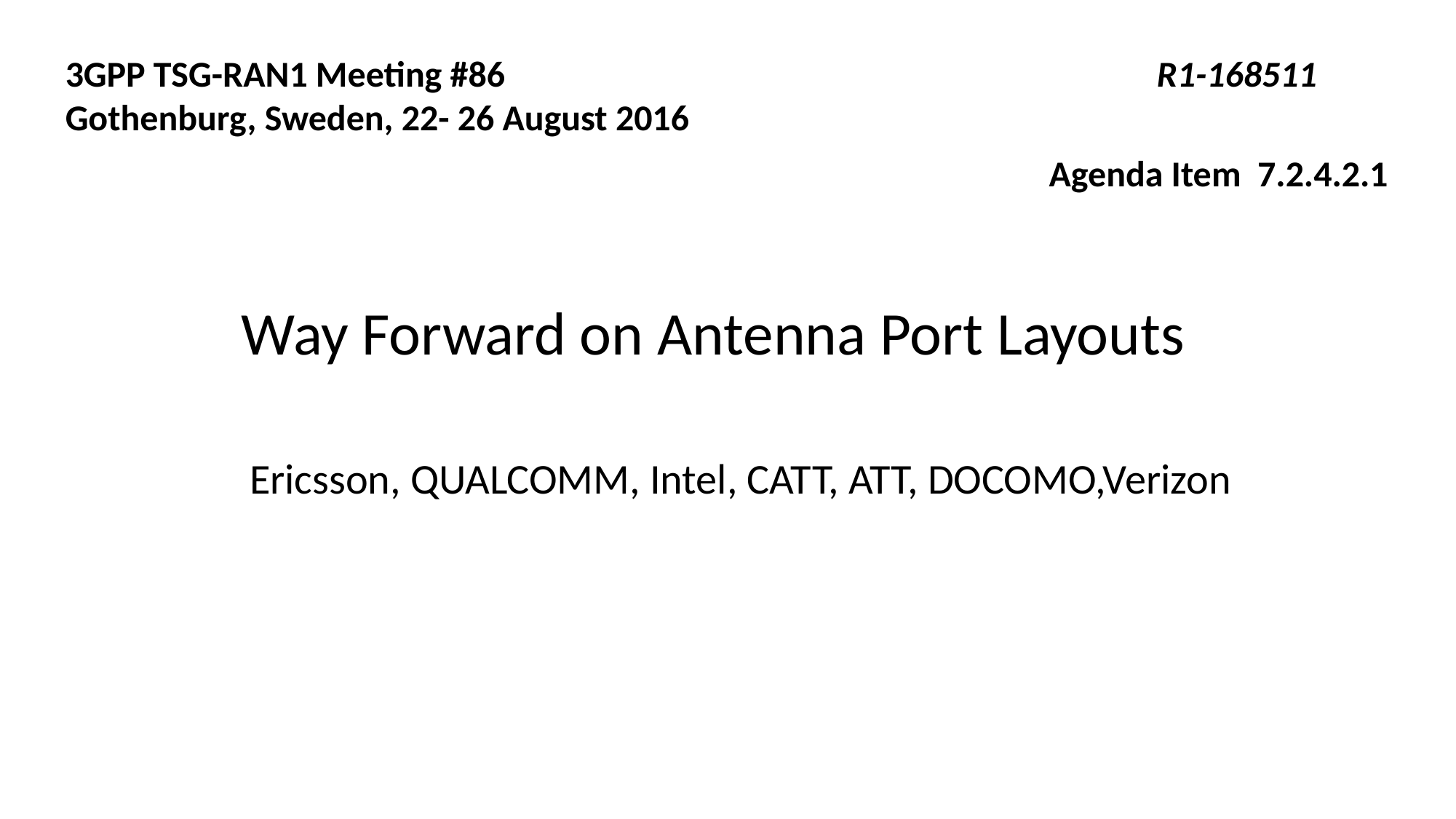

3GPP TSG-RAN1 Meeting #86						R1-168511
Gothenburg, Sweden, 22- 26 August 2016
Agenda Item  7.2.4.2.1
Way Forward on Antenna Port Layouts
Ericsson, QUALCOMM, Intel, CATT, ATT, DOCOMO,Verizon